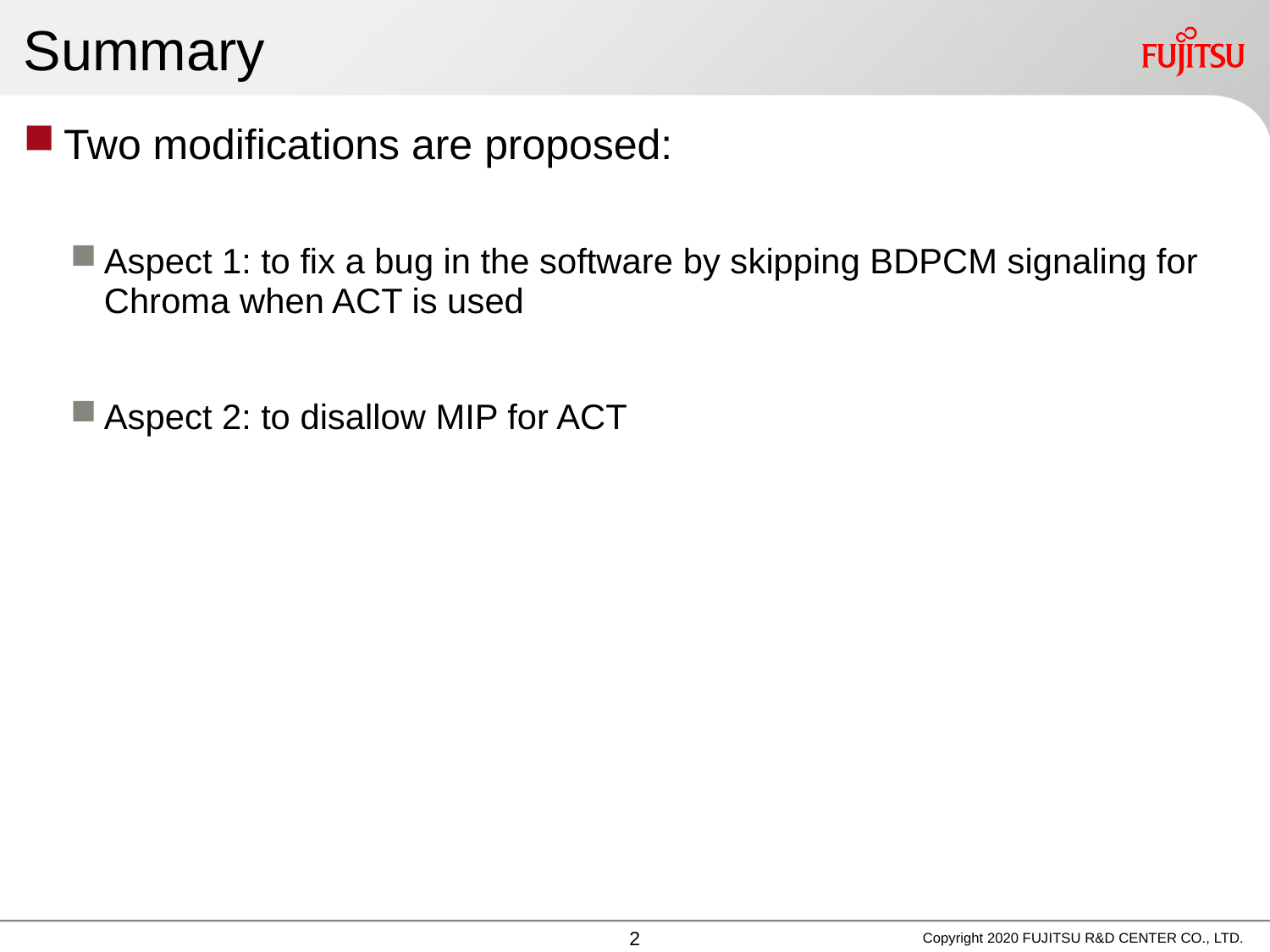

# Summary
Two modifications are proposed:

Aspect 1: to fix a bug in the software by skipping BDPCM signaling for Chroma when ACT is used

Aspect 2: to disallow MIP for ACT
2
Copyright 2020 FUJITSU R&D CENTER CO., LTD.